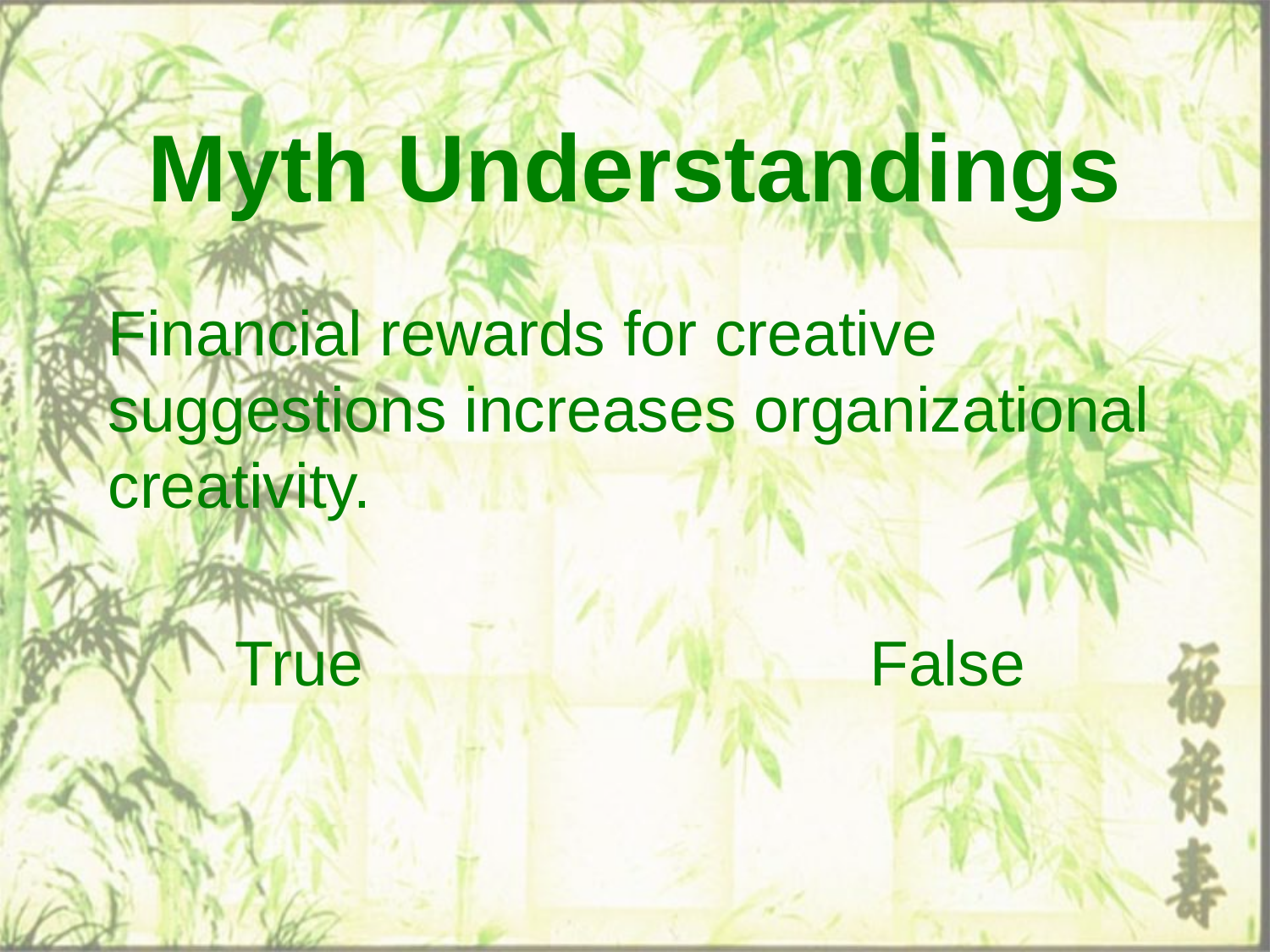

# Myth Understandings
Financial rewards for creative suggestions increases organizational creativity.

	True				False